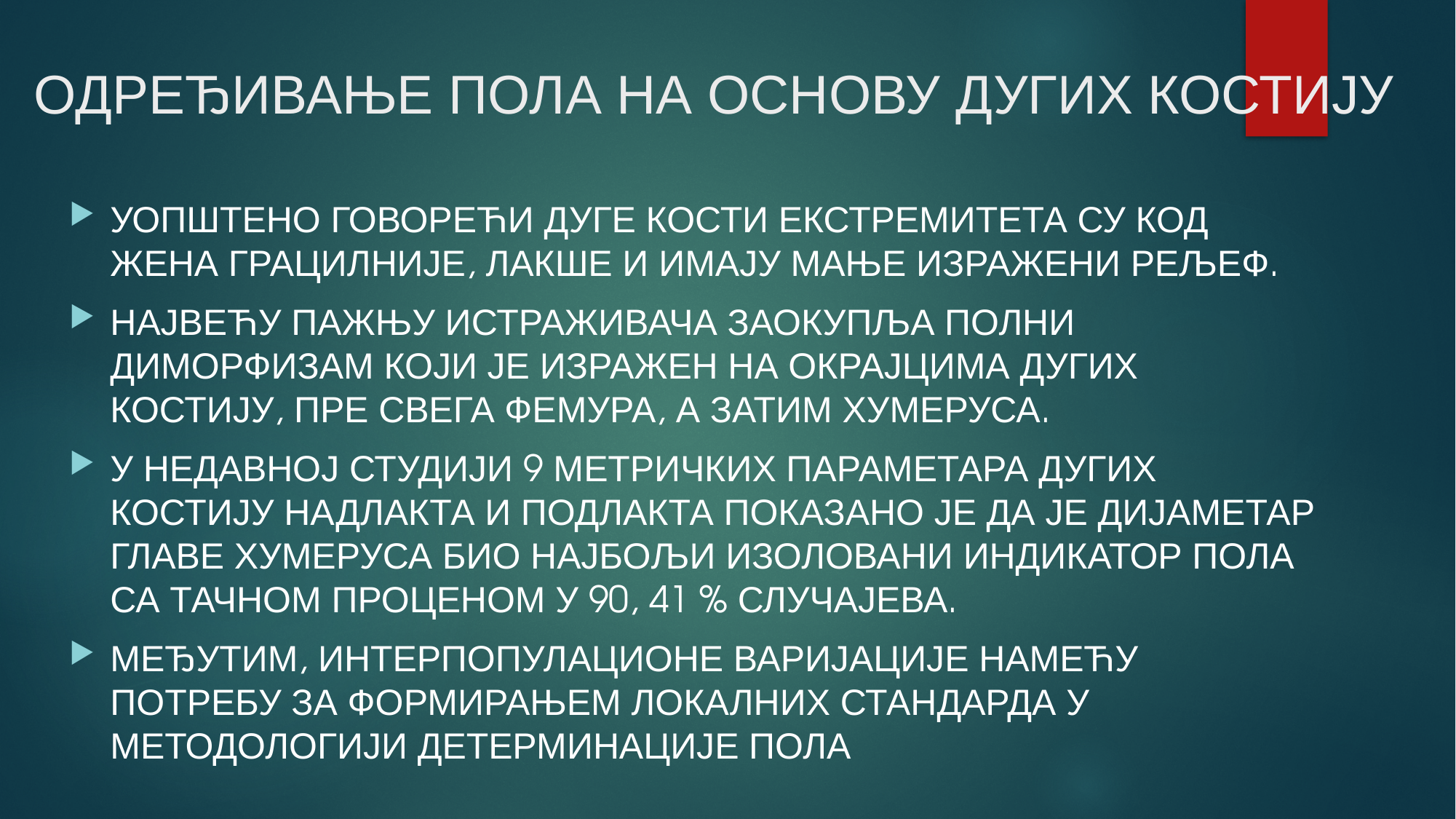

# ОДРЕЂИВАЊЕ ПОЛА НА ОСНОВУ ДУГИХ КОСТИЈУ
УОПШТЕНО ГОВОРЕЋИ ДУГЕ КОСТИ ЕКСТРЕМИТЕТА СУ КОД ЖЕНА ГРАЦИЛНИЈЕ, ЛАКШЕ И ИМАЈУ МАЊЕ ИЗРАЖЕНИ РЕЉЕФ.
НАЈВЕЋУ ПАЖЊУ ИСТРАЖИВАЧА ЗАОКУПЉА ПОЛНИ ДИМОРФИЗАМ КОЈИ ЈЕ ИЗРАЖЕН НА ОКРАЈЦИМА ДУГИХ КОСТИЈУ, ПРЕ СВЕГА ФЕМУРА, А ЗАТИМ ХУМЕРУСА.
У НЕДАВНОЈ СТУДИЈИ 9 МЕТРИЧКИХ ПАРАМЕТАРА ДУГИХ КОСТИЈУ НАДЛАКТА И ПОДЛАКТА ПОКАЗАНО ЈЕ ДА ЈЕ ДИЈАМЕТАР ГЛАВЕ ХУМЕРУСА БИО НАЈБОЉИ ИЗОЛОВАНИ ИНДИКАТОР ПОЛА СА ТАЧНОМ ПРОЦЕНОМ У 90, 41 % СЛУЧАЈЕВА.
МЕЂУТИМ, ИНТЕРПОПУЛАЦИОНЕ ВАРИЈАЦИЈЕ НАМЕЋУ ПОТРЕБУ ЗА ФОРМИРАЊЕМ ЛОКАЛНИХ СТАНДАРДА У МЕТОДОЛОГИЈИ ДЕТЕРМИНАЦИЈЕ ПОЛА